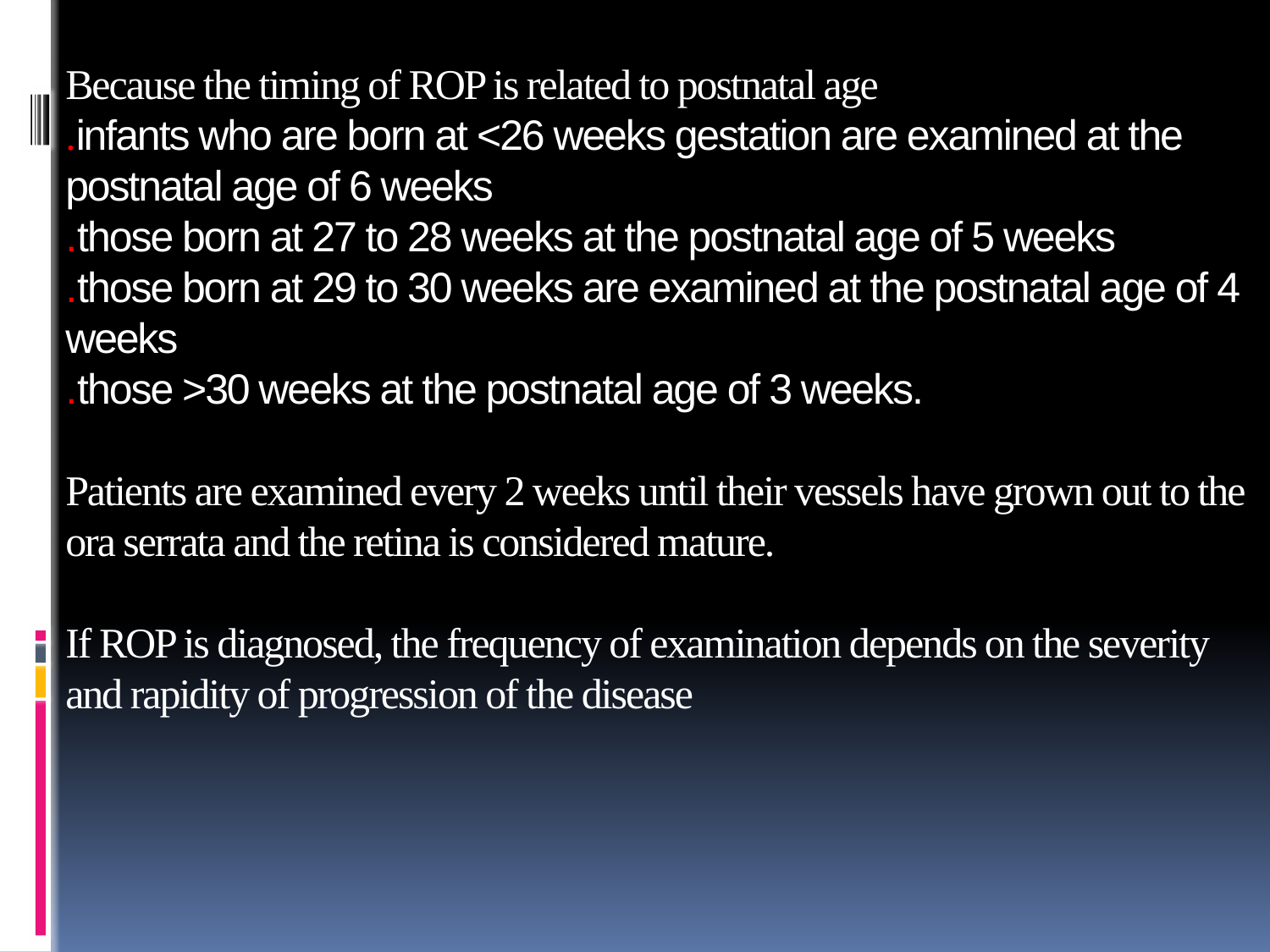

# Because the timing of ROP is related to postnatal age .infants who are born at <26 weeks gestation are examined at the postnatal age of 6 weeks .those born at 27 to 28 weeks at the postnatal age of 5 weeks .those born at 29 to 30 weeks are examined at the postnatal age of 4 weeks .those >30 weeks at the postnatal age of 3 weeks. Patients are examined every 2 weeks until their vessels have grown out to the ora serrata and the retina is considered mature. If ROP is diagnosed, the frequency of examination depends on the severity and rapidity of progression of the disease